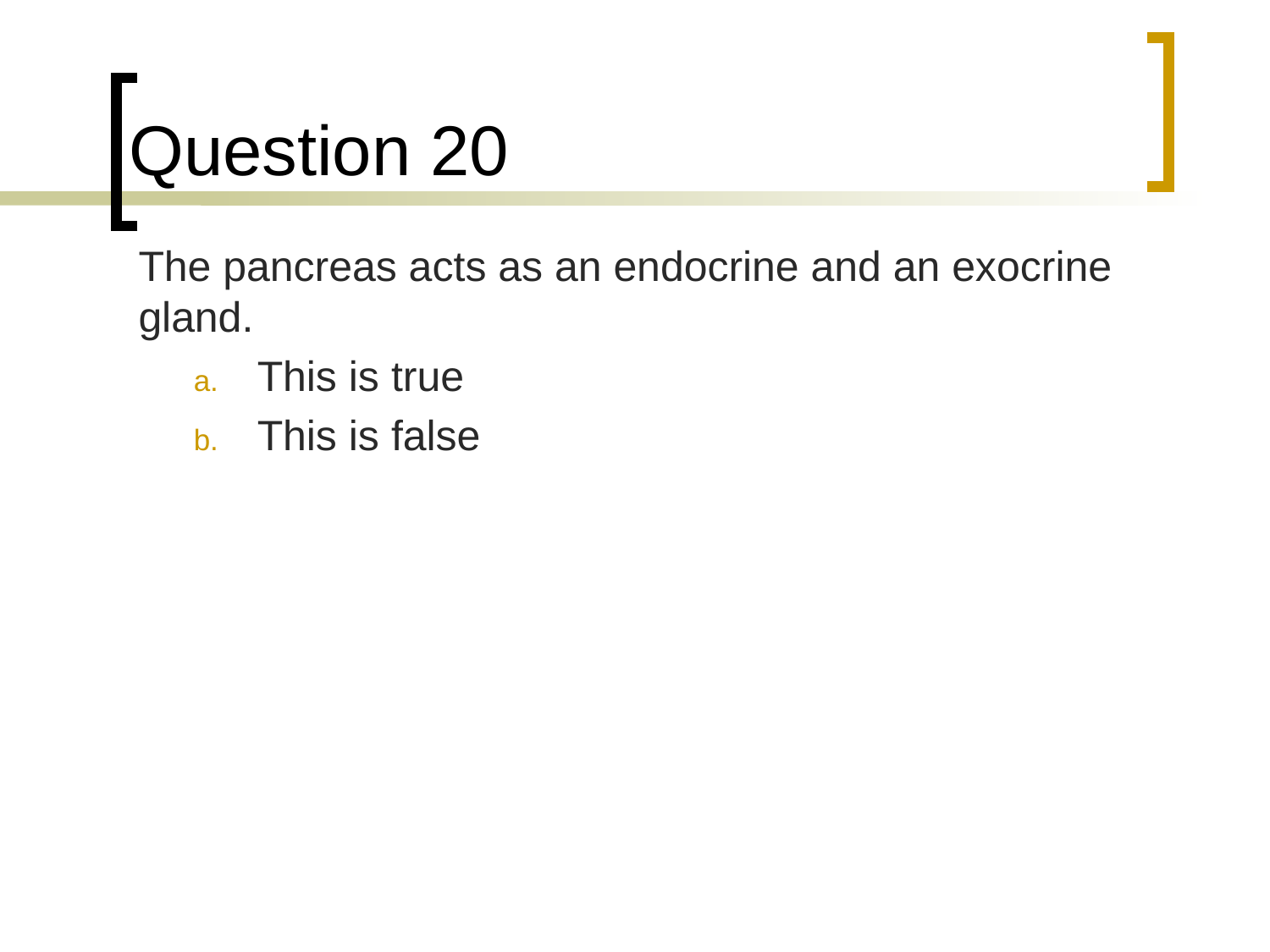

# Question 20
	The pancreas acts as an endocrine and an exocrine gland.
This is true
This is false